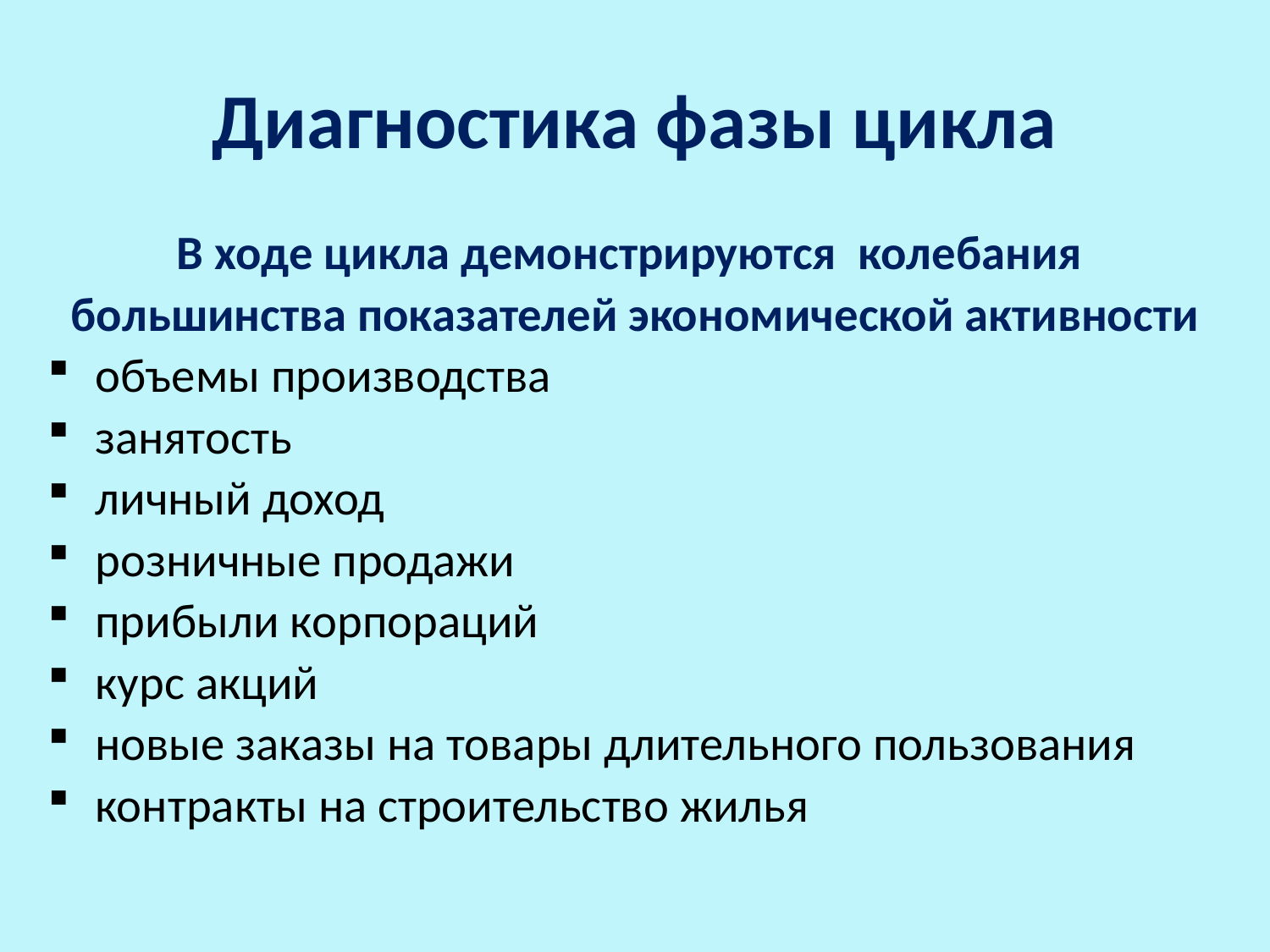

# Диагностика фазы цикла
В ходе цикла демонстрируются  колебания
большинства показателей экономической активности
объемы производства
занятость
личный доход
розничные продажи
прибыли корпораций
курс акций
новые заказы на товары длительного пользования
контракты на строительство жилья